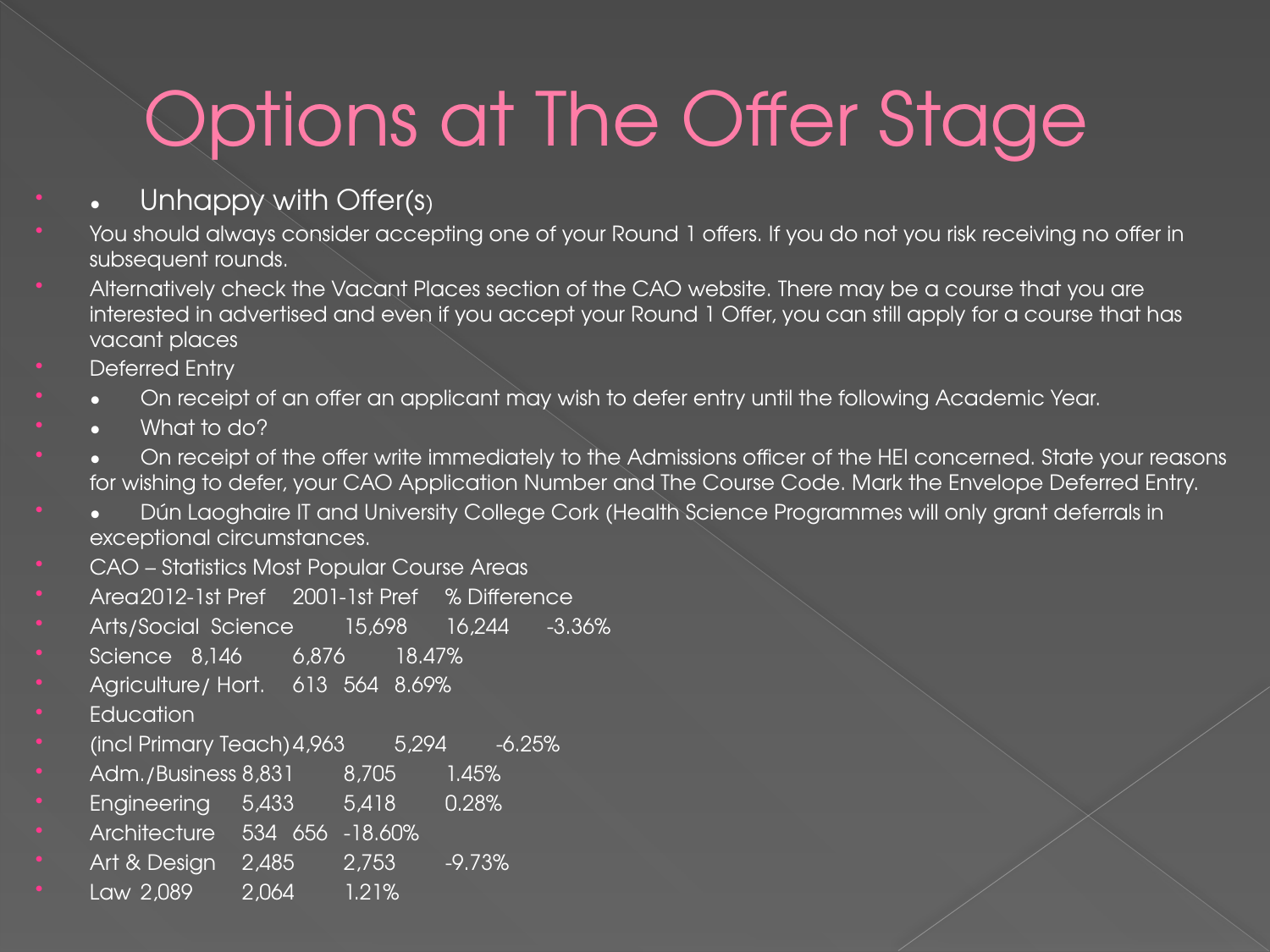

# Options at The Offer Stage
•	Unhappy with Offer(s)
You should always consider accepting one of your Round 1 offers. If you do not you risk receiving no offer in subsequent rounds.
Alternatively check the Vacant Places section of the CAO website. There may be a course that you are interested in advertised and even if you accept your Round 1 Offer, you can still apply for a course that has vacant places
Deferred Entry
•	On receipt of an offer an applicant may wish to defer entry until the following Academic Year.
•	What to do?
•	On receipt of the offer write immediately to the Admissions officer of the HEI concerned. State your reasons for wishing to defer, your CAO Application Number and The Course Code. Mark the Envelope Deferred Entry.
•	Dún Laoghaire IT and University College Cork (Health Science Programmes will only grant deferrals in exceptional circumstances.
CAO – Statistics Most Popular Course Areas
Area	2012-1st Pref	2001-1st Pref	% Difference
Arts/Social  Science	15,698	16,244	-3.36%
Science	8,146	6,876	18.47%
Agriculture/ Hort.	613	564	8.69%
Education
(incl Primary Teach)	4,963	5,294	-6.25%
Adm./Business	8,831	8,705	1.45%
Engineering	5,433	5,418	0.28%
Architecture	534	656	-18.60%
Art & Design 	2,485	2,753	-9.73%
Law	2,089	2,064	1.21%